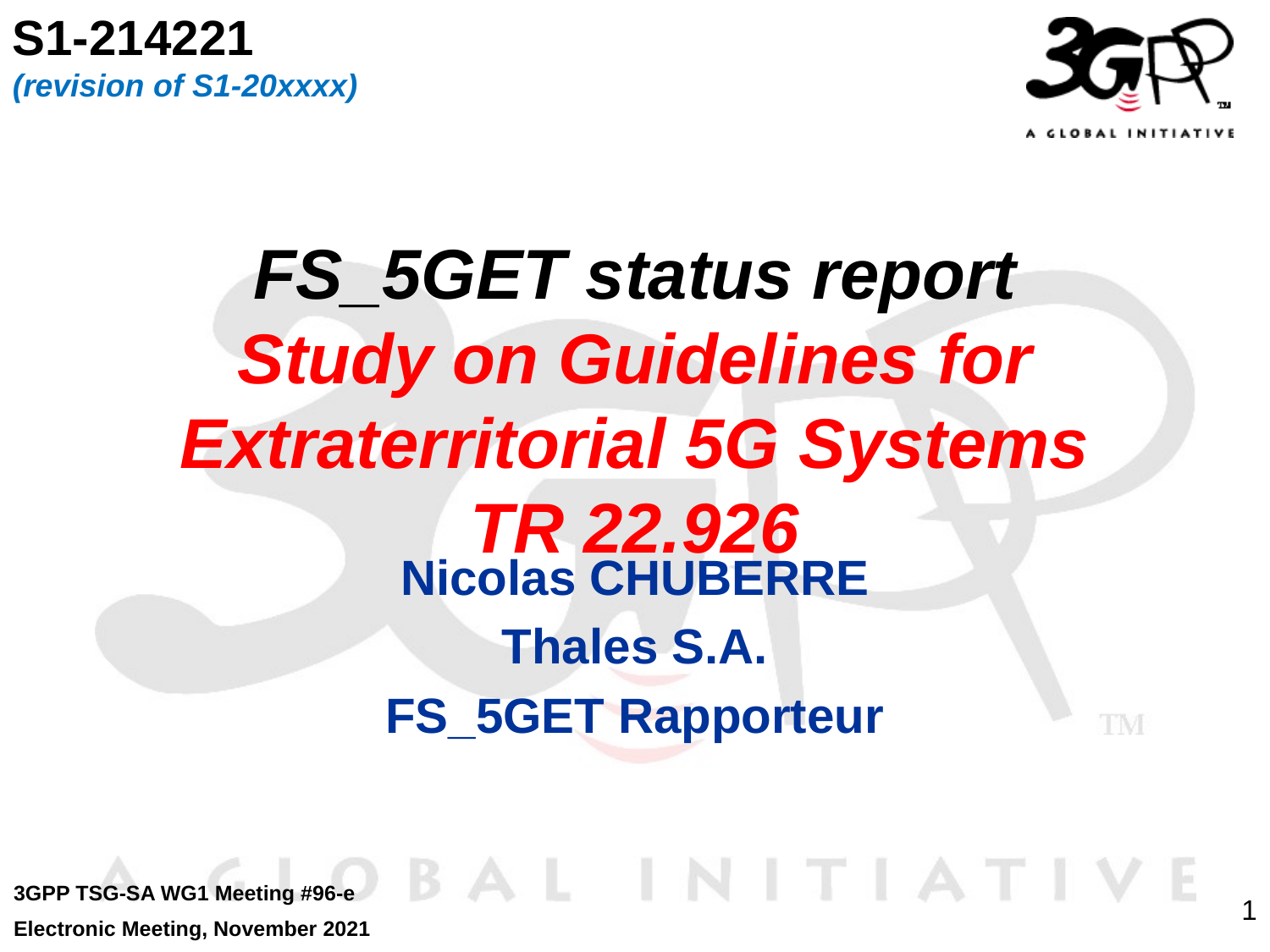

S1-214221
(revision of S1-20xxxx)
# FS_5GET status report Study on Guidelines for Extraterritorial 5G Systems TR 22.926
Nicolas CHUBERRE
Thales S.A.
FS_5GET Rapporteur
3GPP TSG-SA WG1 Meeting #96-e
Electronic Meeting, November 2021
1